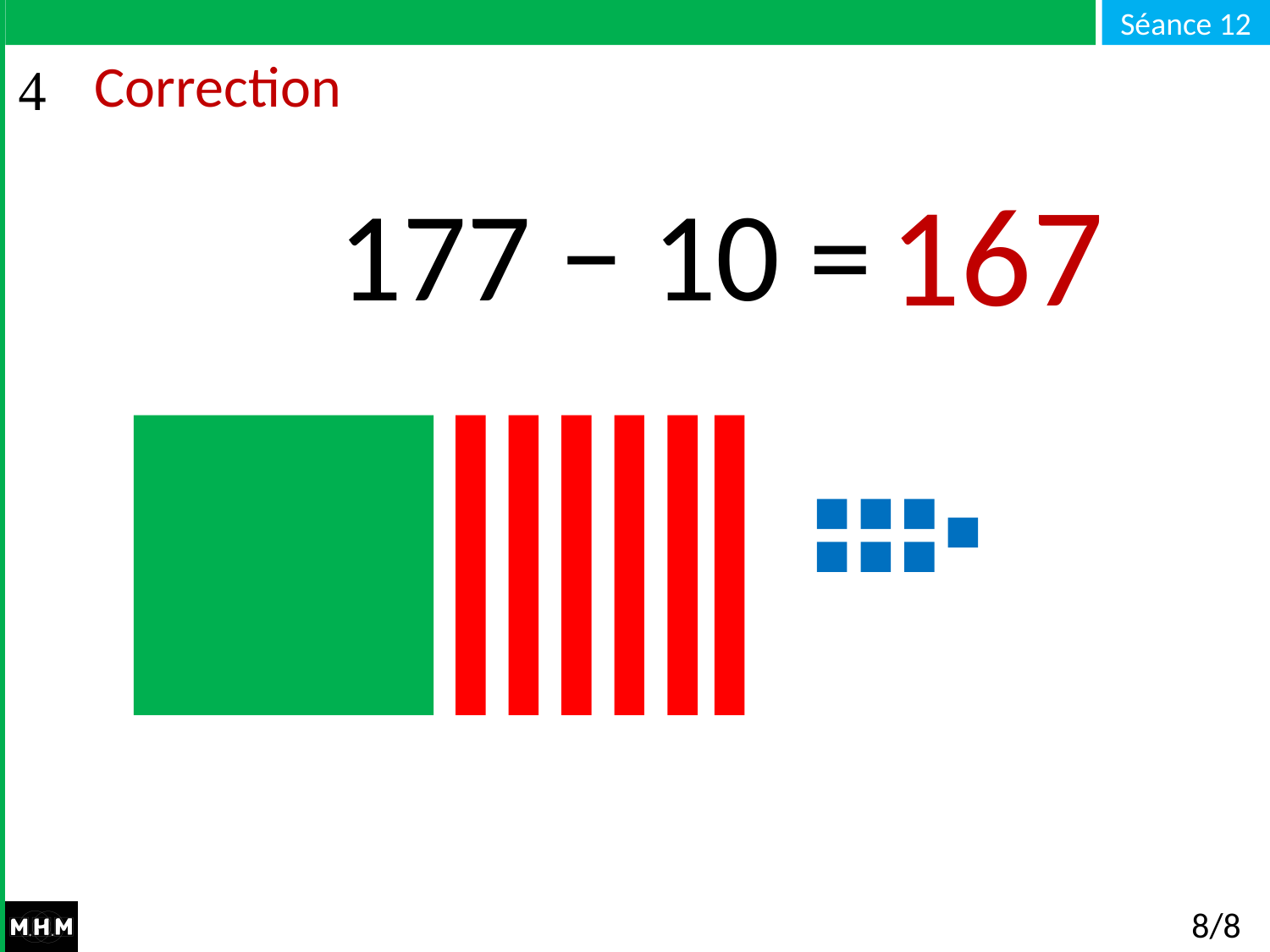

# Correction
167
177 − 10 = …

8/8